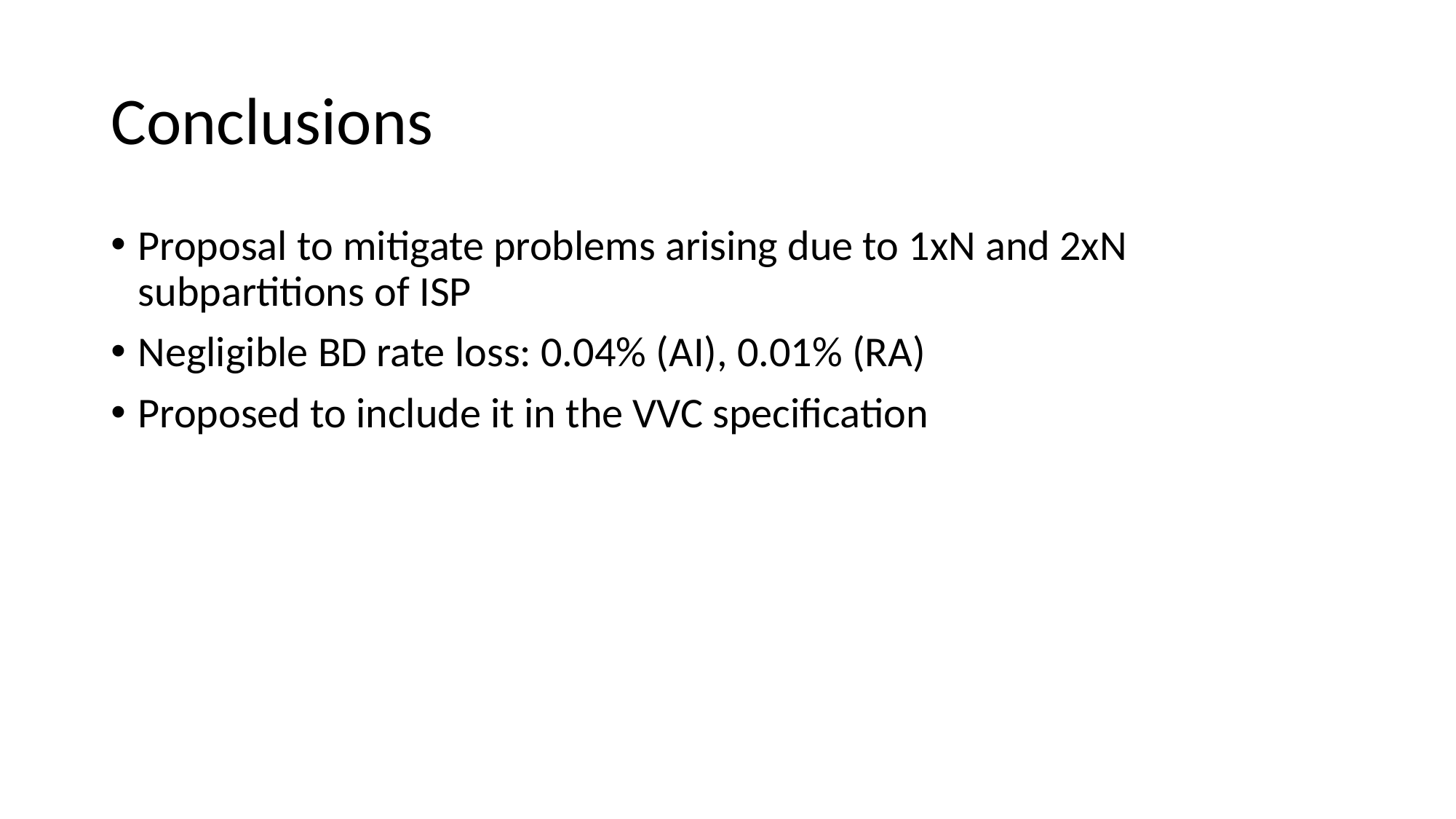

# Conclusions
Proposal to mitigate problems arising due to 1xN and 2xN subpartitions of ISP
Negligible BD rate loss: 0.04% (AI), 0.01% (RA)
Proposed to include it in the VVC specification